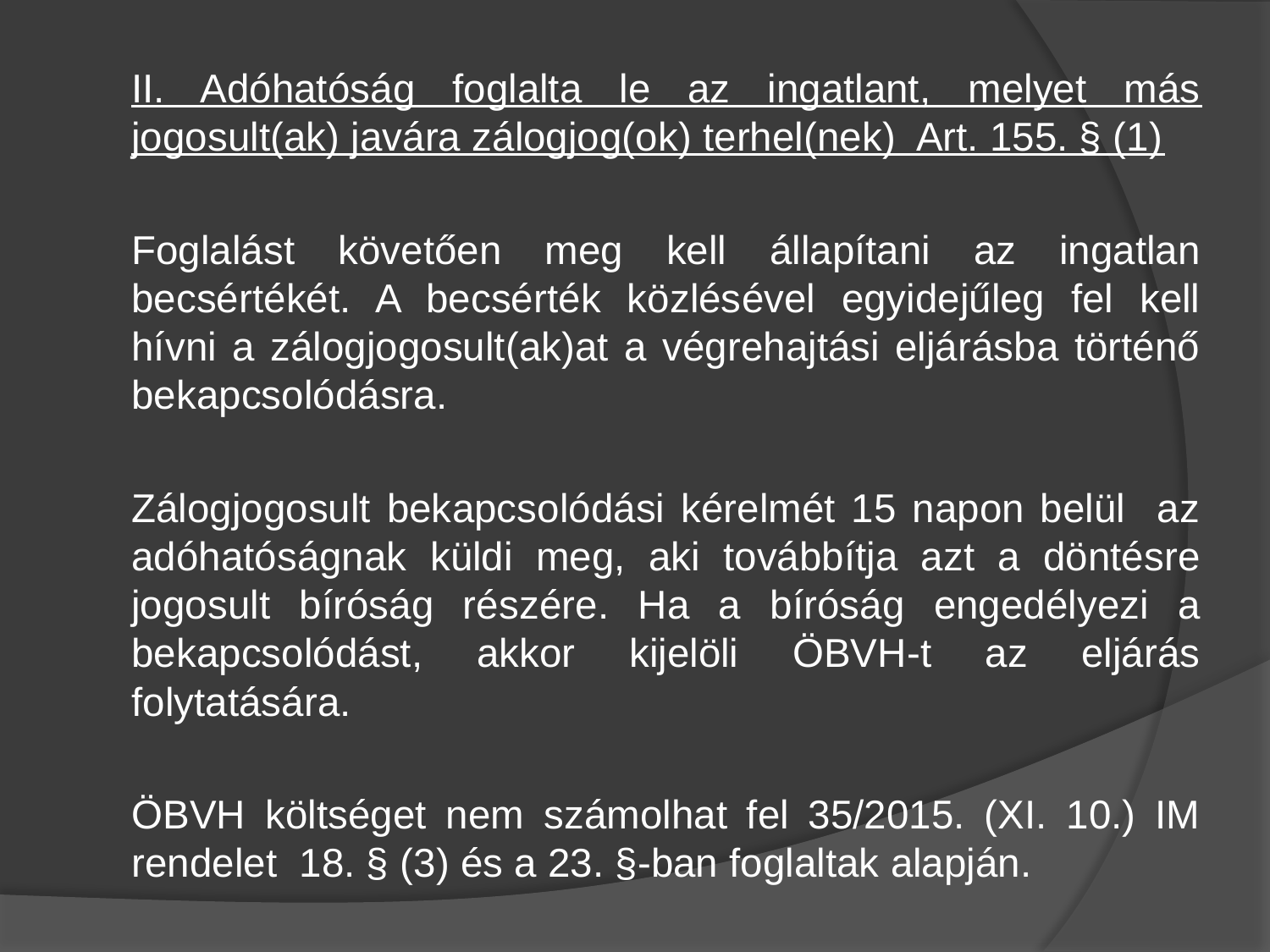

#
	II. Adóhatóság foglalta le az ingatlant, melyet más jogosult(ak) javára zálogjog(ok) terhel(nek)  Art. 155. § (1)

	Foglalást követően meg kell állapítani az ingatlan becsértékét. A becsérték közlésével egyidejűleg fel kell hívni a zálogjogosult(ak)at a végrehajtási eljárásba történő bekapcsolódásra.

	Zálogjogosult bekapcsolódási kérelmét 15 napon belül  az adóhatóságnak küldi meg, aki továbbítja azt a döntésre jogosult bíróság részére. Ha a bíróság engedélyezi a bekapcsolódást, akkor kijelöli ÖBVH-t az eljárás folytatására.

	ÖBVH költséget nem számolhat fel 35/2015. (XI. 10.) IM rendelet  18. § (3) és a 23. §-ban foglaltak alapján.